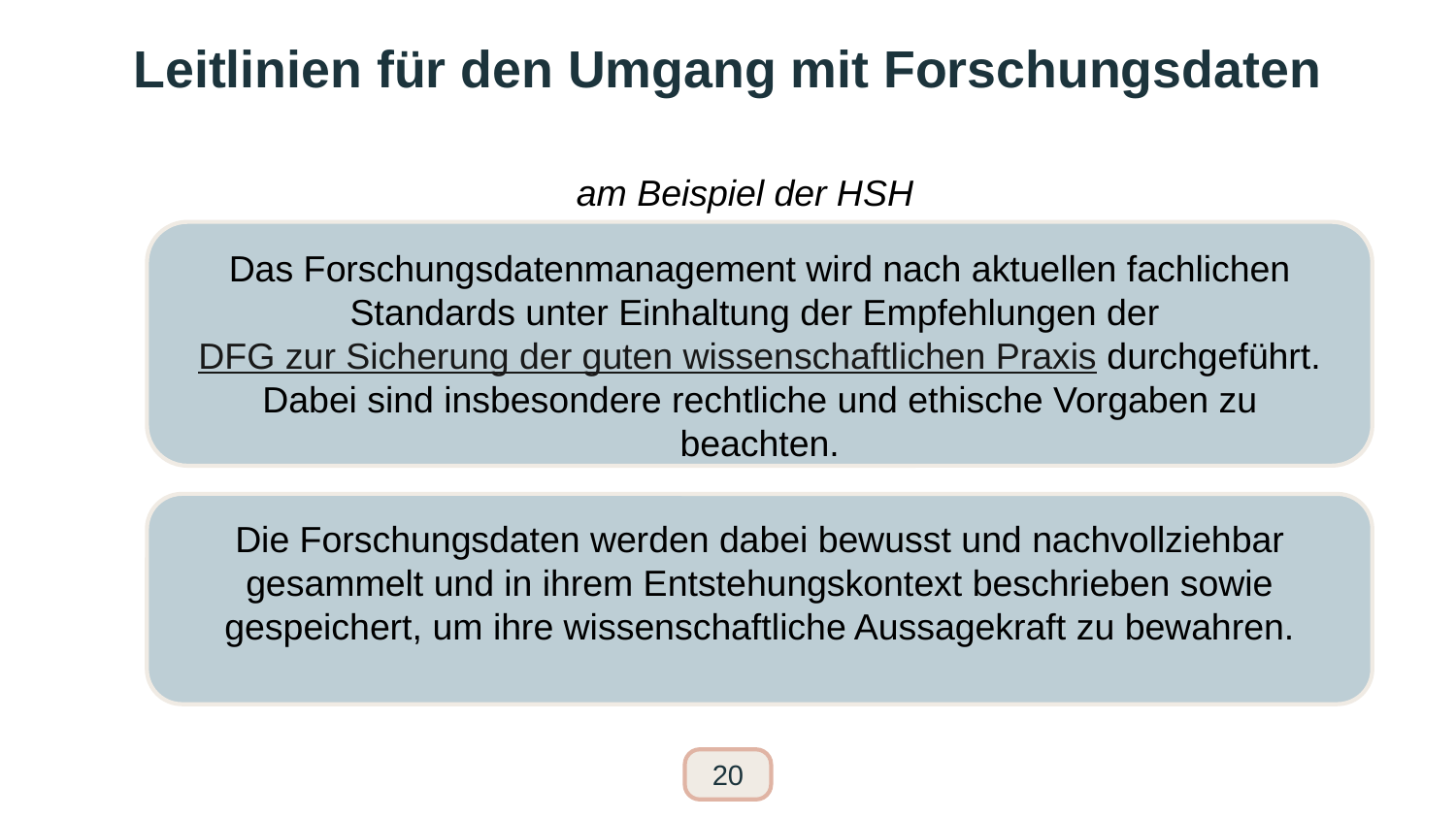

# Leitlinien für den Umgang mit Forschungsdaten
am Beispiel der HSH

Das Forschungsdatenmanagement wird nach aktuellen fachlichen Standards unter Einhaltung der Empfehlungen der DFG zur Sicherung der guten wissenschaftlichen Praxis durchgeführt. Dabei sind insbesondere rechtliche und ethische Vorgaben zu beachten.

Die Forschungsdaten werden dabei bewusst und nachvollziehbar gesammelt und in ihrem Entstehungskontext beschrieben sowie gespeichert, um ihre wissenschaftliche Aussagekraft zu bewahren.